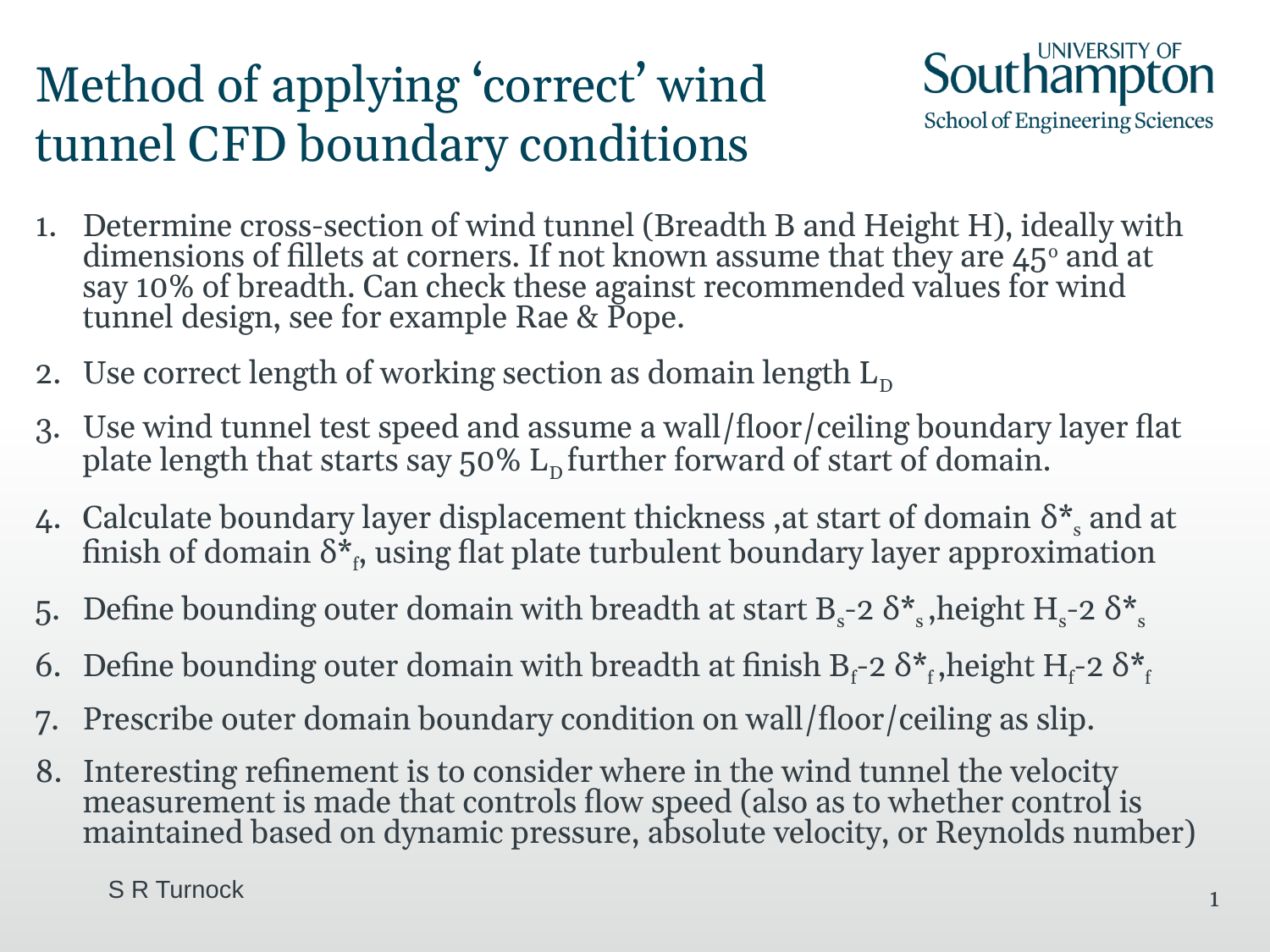

# Method of applying ‘correct’ wind tunnel CFD boundary conditions
Determine cross-section of wind tunnel (Breadth B and Height H), ideally with dimensions of fillets at corners. If not known assume that they are 45o and at say 10% of breadth. Can check these against recommended values for wind tunnel design, see for example Rae & Pope.
Use correct length of working section as domain length LD
Use wind tunnel test speed and assume a wall/floor/ceiling boundary layer flat plate length that starts say 50% LD further forward of start of domain.
Calculate boundary layer displacement thickness ,at start of domain δ*s and at finish of domain δ*f, using flat plate turbulent boundary layer approximation
Define bounding outer domain with breadth at start Bs-2 δ*s ,height Hs-2 δ*s
Define bounding outer domain with breadth at finish Bf-2 δ*f ,height Hf-2 δ*f
Prescribe outer domain boundary condition on wall/floor/ceiling as slip.
Interesting refinement is to consider where in the wind tunnel the velocity measurement is made that controls flow speed (also as to whether control is maintained based on dynamic pressure, absolute velocity, or Reynolds number)

S R Turnock

1